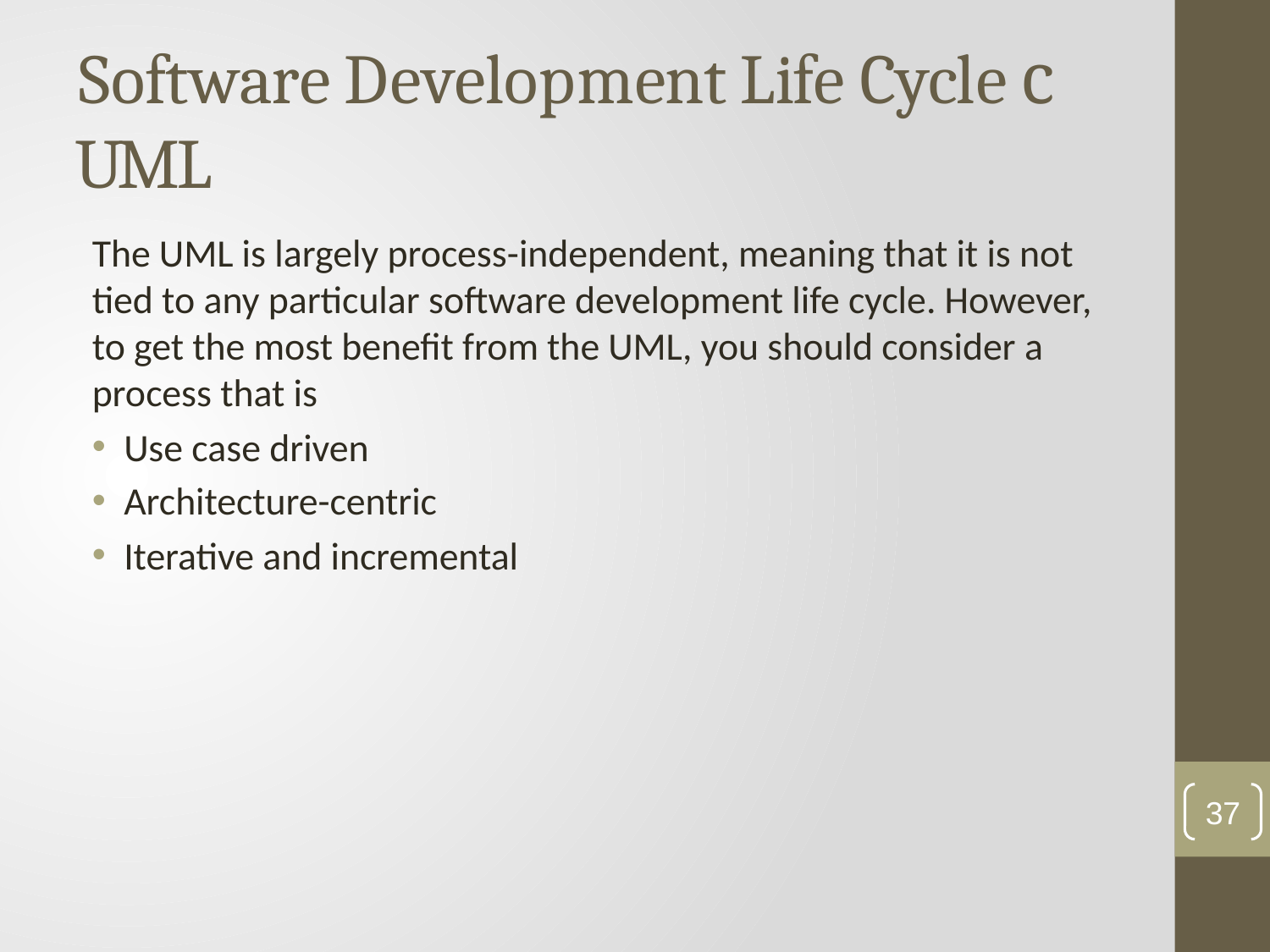

# Software Development Life Cycle с UML
The UML is largely process-independent, meaning that it is not tied to any particular software development life cycle. However, to get the most benefit from the UML, you should consider a process that is
Use case driven
Architecture-centric
Iterative and incremental

37